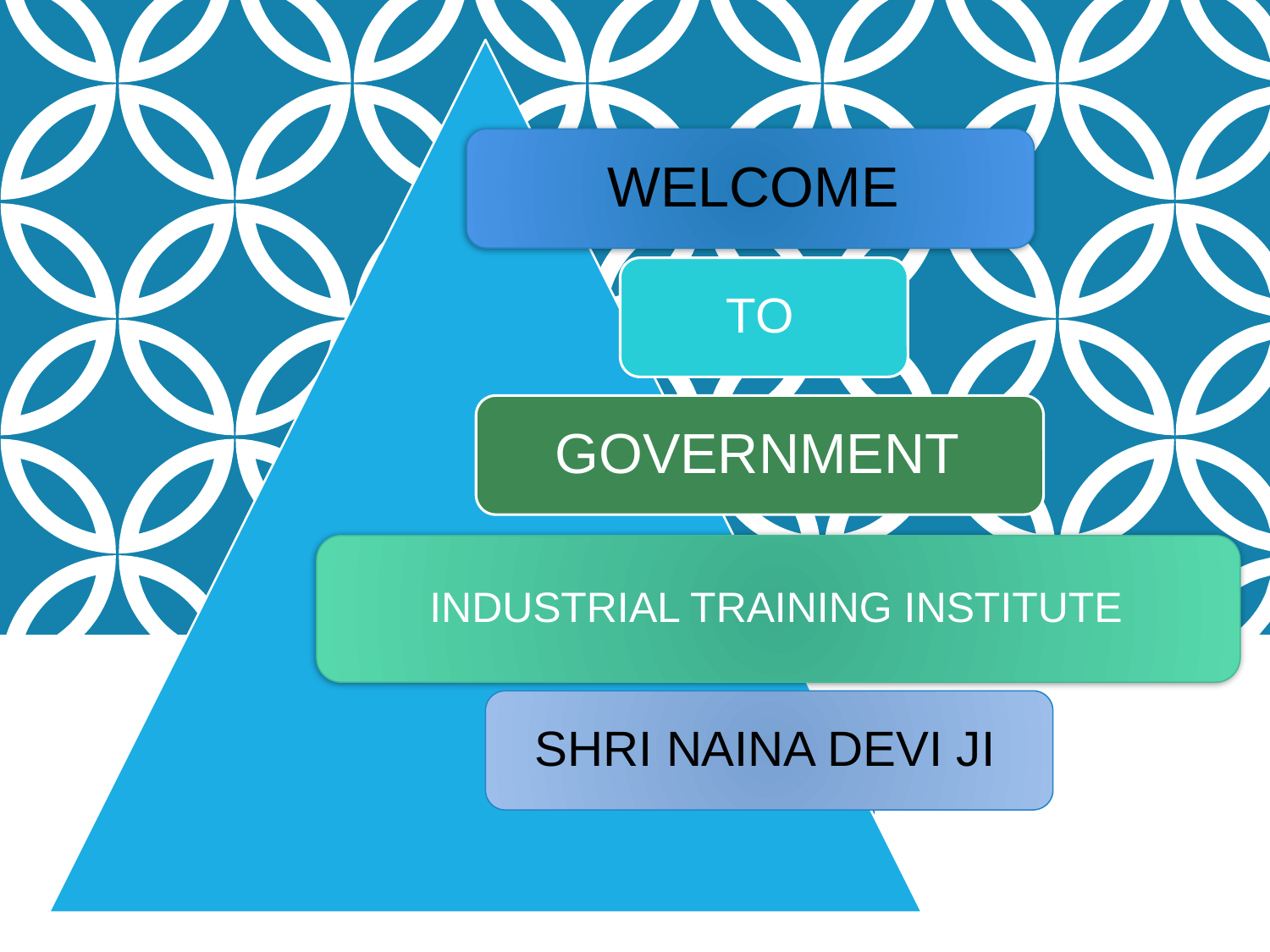

#
WELCOME
TO
GOVERNMENT
INDUSTRIAL TRAINING INSTITUTE
SHRI NAINA DEVI JI